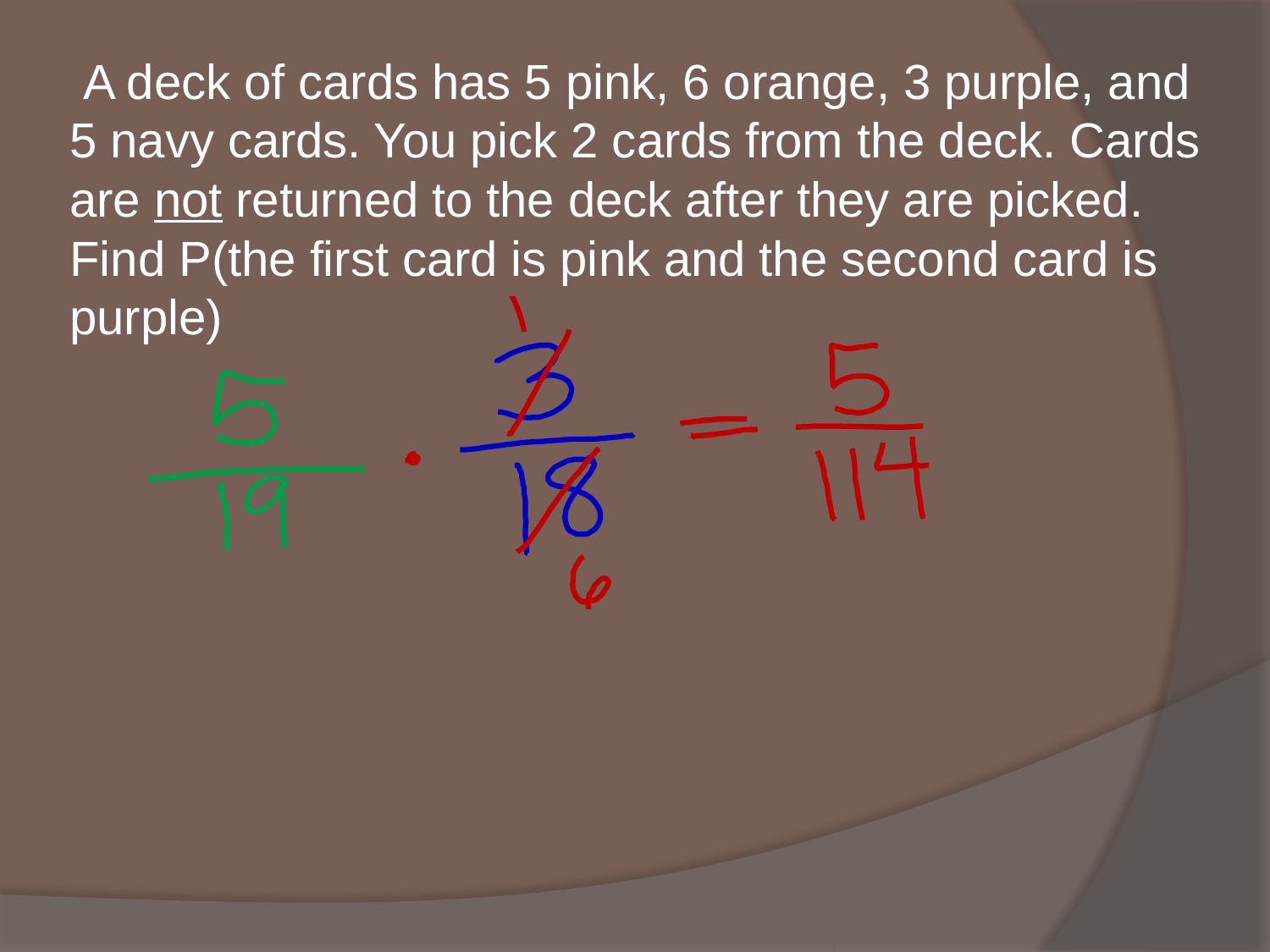

# A deck of cards has 5 pink, 6 orange, 3 purple, and 5 navy cards. You pick 2 cards from the deck. Cards are not returned to the deck after they are picked. Find P(the first card is pink and the second card is purple)